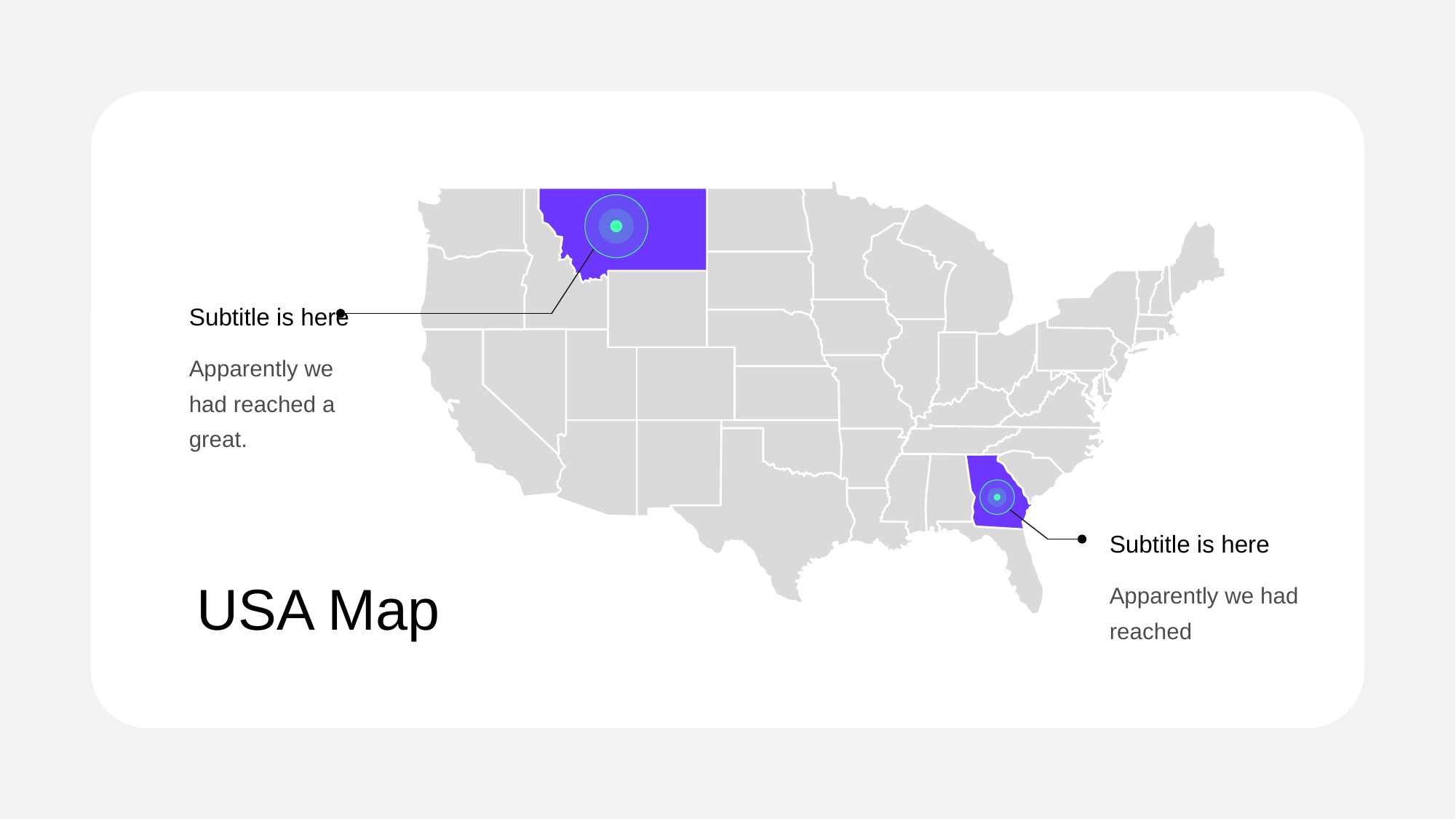

Subtitle is here
Apparently we had reached a great.

Subtitle is here
Apparently we had reached
USA Map